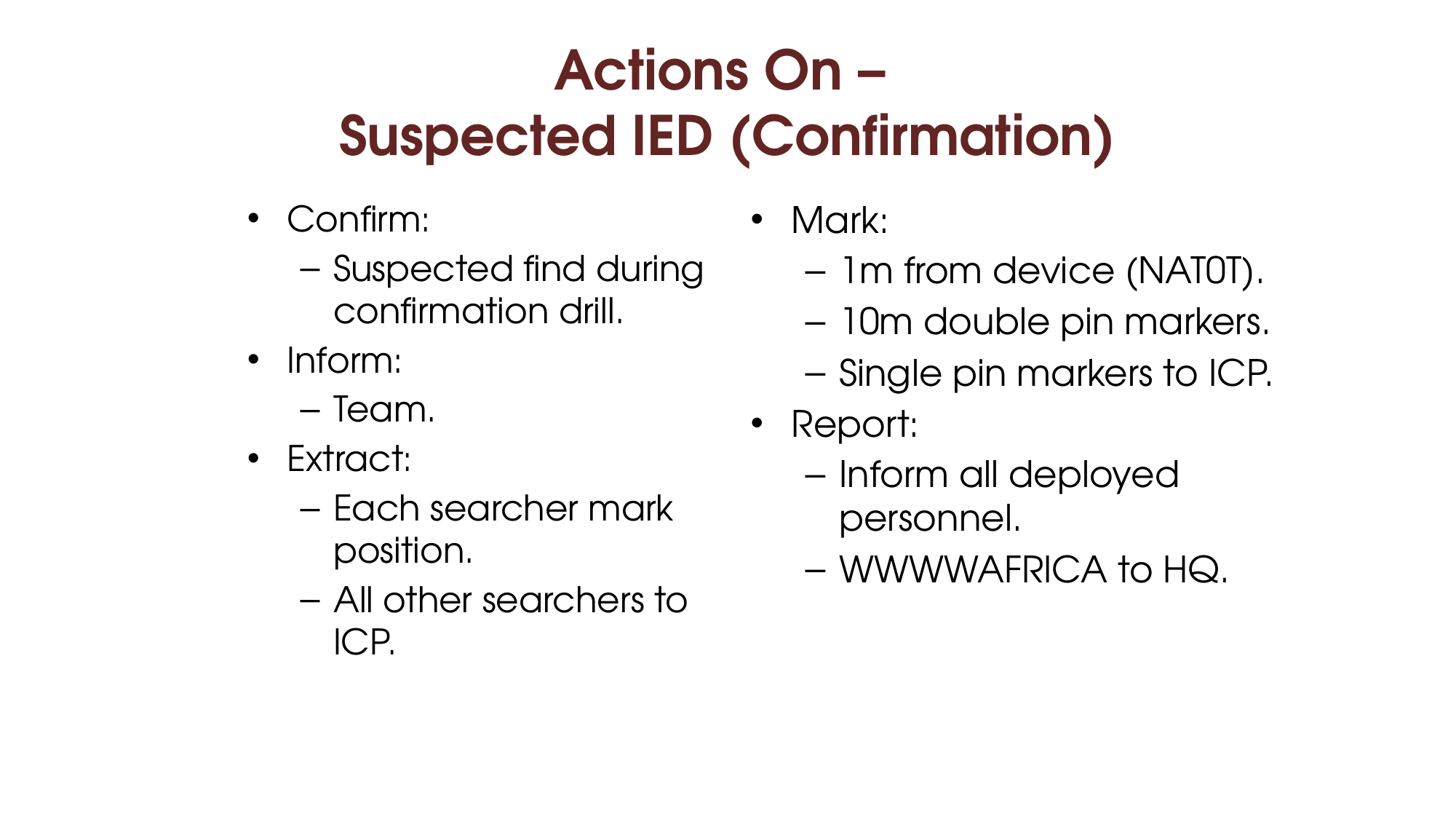

# Actions On – Suspected IED (Confirmation)
Confirm:
Suspected find during confirmation drill.
Inform:
Team.
Extract:
Each searcher mark position.
All other searchers to ICP.
Mark:
1m from device (NAT0T).
10m double pin markers.
Single pin markers to ICP.
Report:
Inform all deployed personnel.
WWWWAFRICA to HQ.